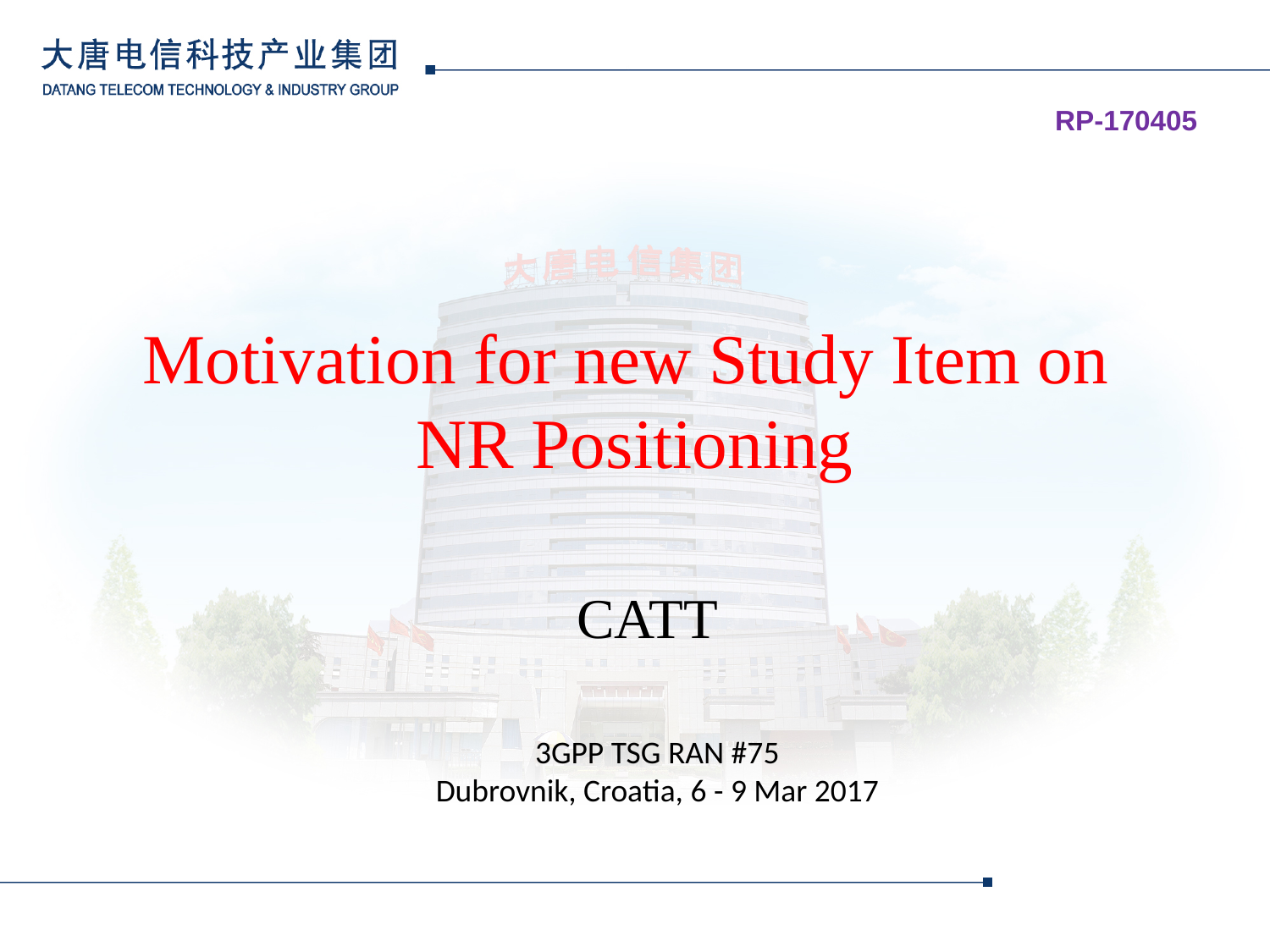

RP-170405
# Motivation for new Study Item on NR Positioning
CATT
3GPP TSG RAN #75
Dubrovnik, Croatia, 6 - 9 Mar 2017